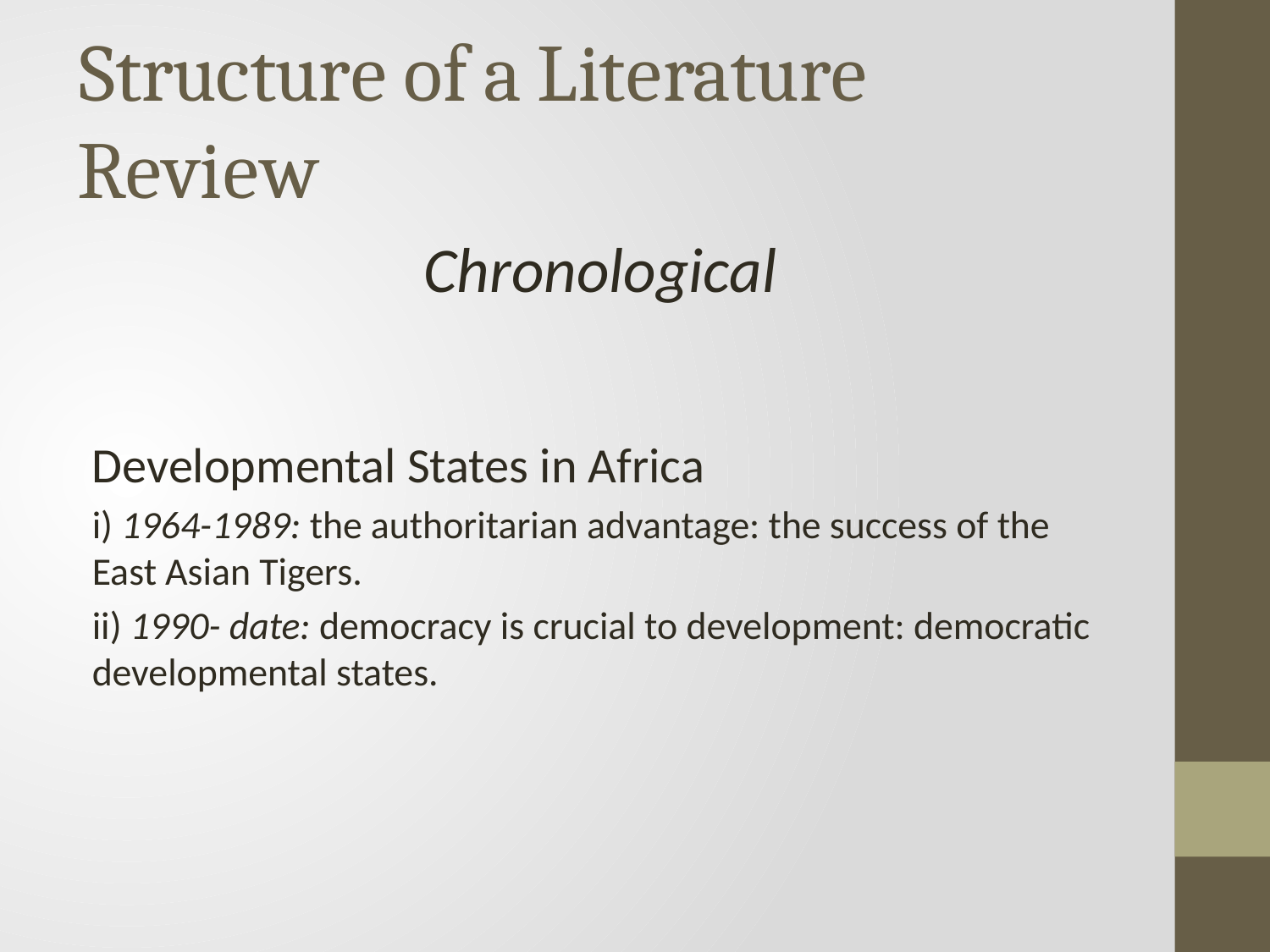

# Structure of a Literature Review
Chronological

Developmental States in Africa
i) 1964-1989: the authoritarian advantage: the success of the East Asian Tigers.
ii) 1990- date: democracy is crucial to development: democratic developmental states.